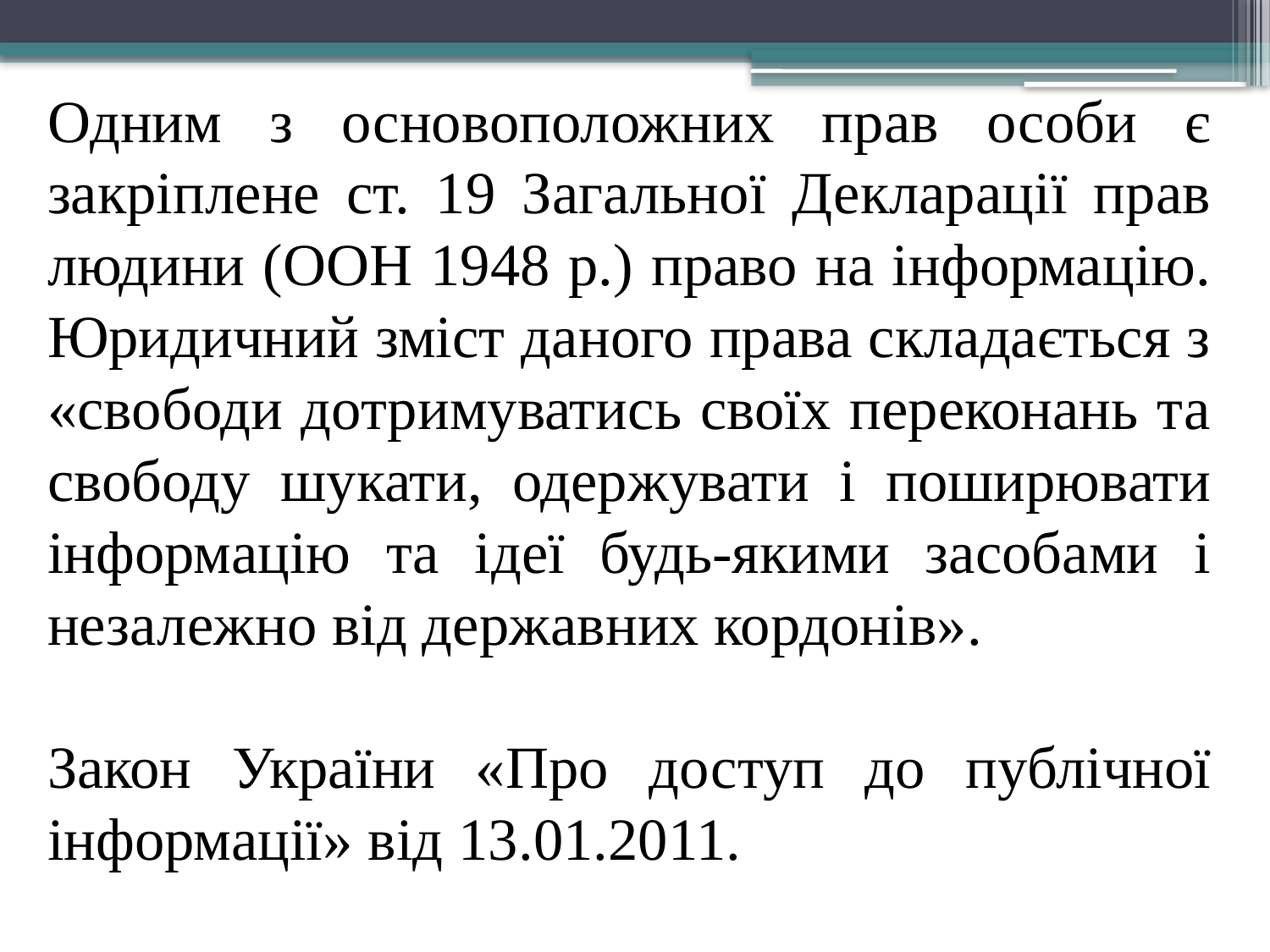

Одним з основоположних прав особи є закріплене ст. 19 Загальної Декларації прав людини (ООН 1948 р.) право на інформацію. Юридичний зміст даного права складається з «свободи дотримуватись своїх переконань та свободу шукати, одержувати і поширювати інформацію та ідеї будь-якими засобами і незалежно від державних кордонів».

Закон України «Про доступ до публічної інформації» від 13.01.2011.